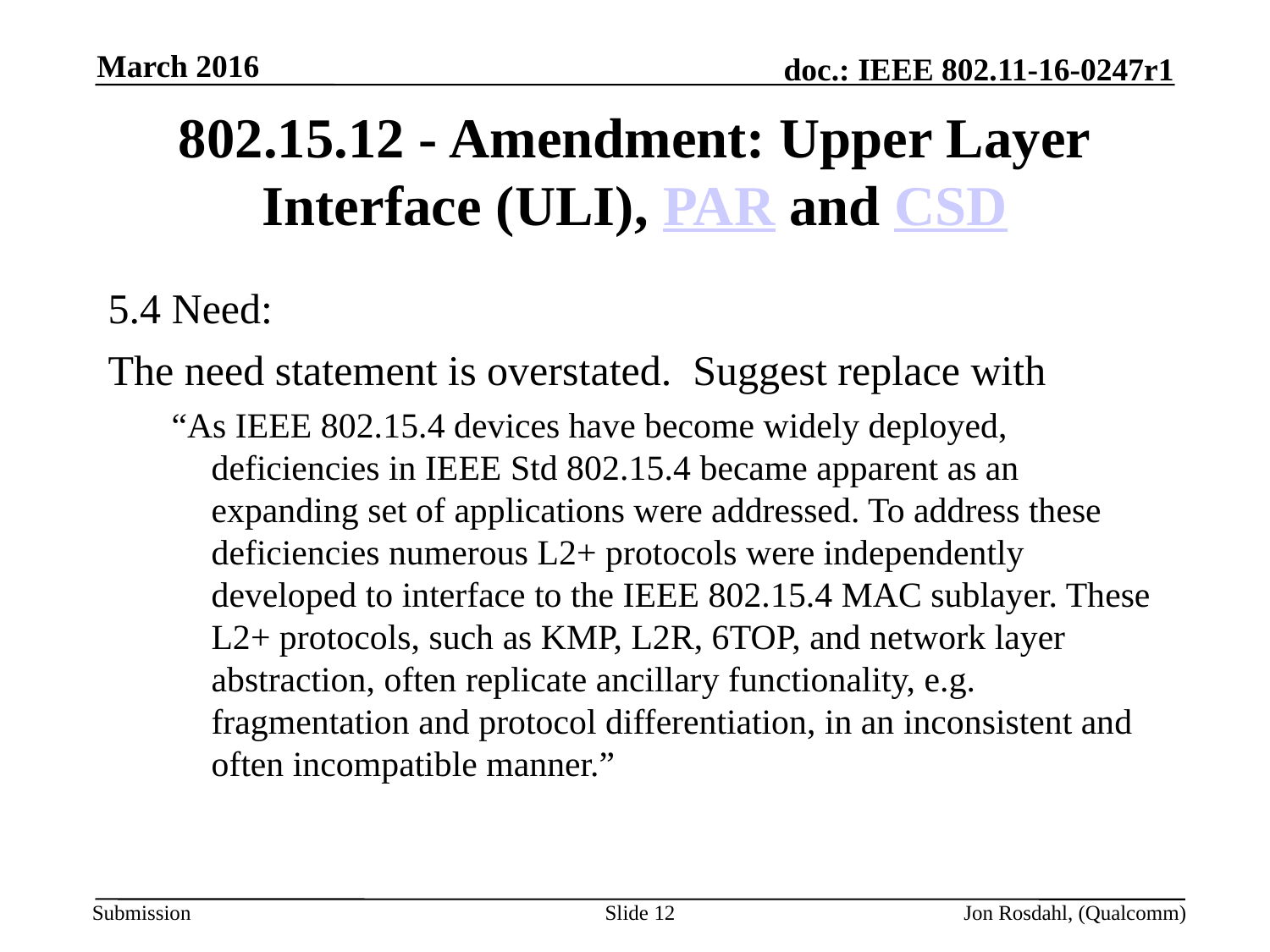

March 2016
# 802.15.12 - Amendment: Upper Layer Interface (ULI), PAR and CSD
5.4 Need:
The need statement is overstated.  Suggest replace with
“As IEEE 802.15.4 devices have become widely deployed, deficiencies in IEEE Std 802.15.4 became apparent as an expanding set of applications were addressed. To address these deficiencies numerous L2+ protocols were independently developed to interface to the IEEE 802.15.4 MAC sublayer. These L2+ protocols, such as KMP, L2R, 6TOP, and network layer abstraction, often replicate ancillary functionality, e.g. fragmentation and protocol differentiation, in an inconsistent and often incompatible manner.”
Slide 12
Jon Rosdahl, (Qualcomm)